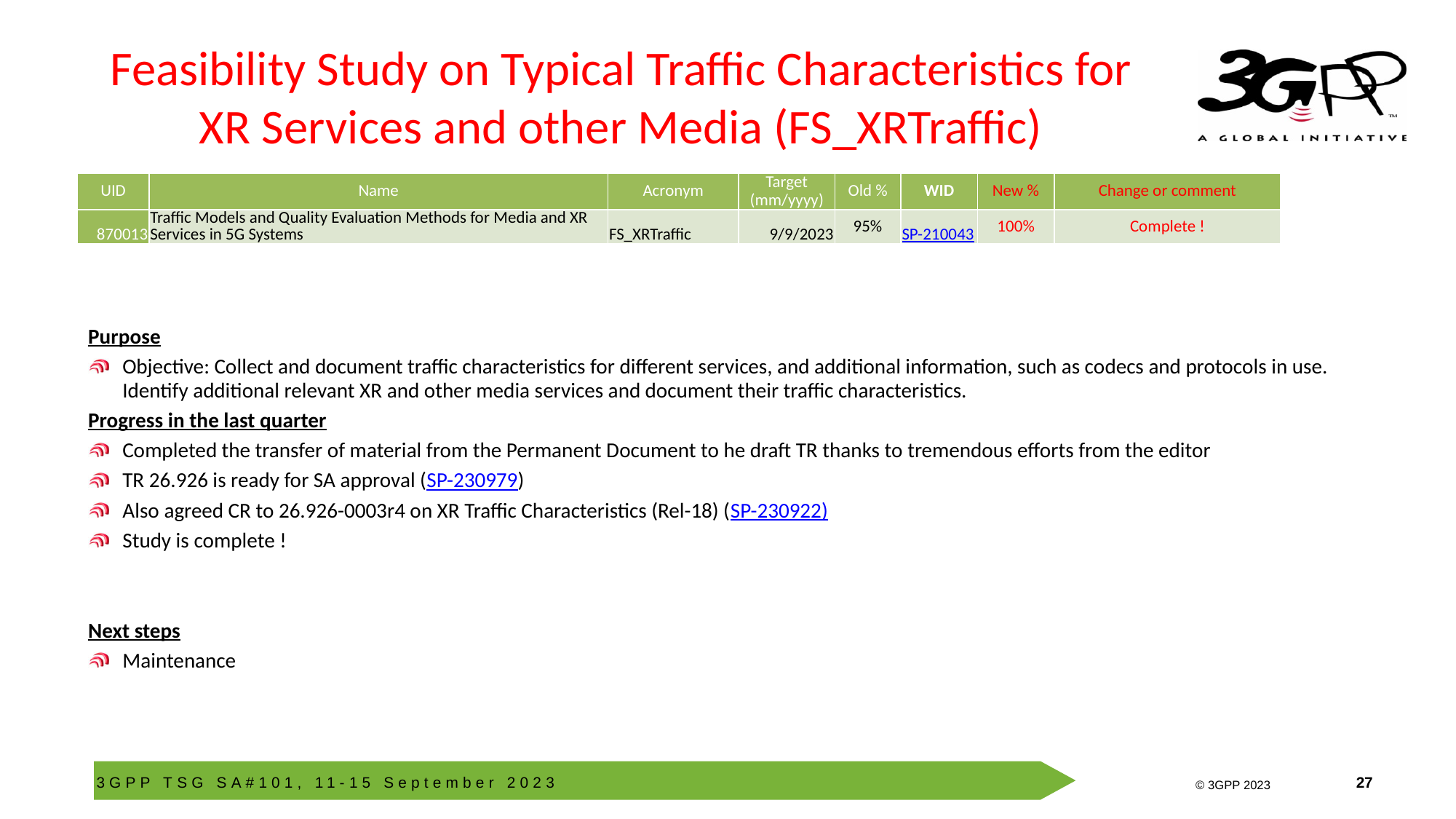

# Feasibility Study on Typical Traffic Characteristics for XR Services and other Media (FS_XRTraffic)
| UID | Name | Acronym | Target (mm/yyyy) | Old % | WID | New % | Change or comment |
| --- | --- | --- | --- | --- | --- | --- | --- |
| 870013 | Traffic Models and Quality Evaluation Methods for Media and XR Services in 5G Systems | FS\_XRTraffic | 9/9/2023 | 95% | SP-210043 | 100% | Complete ! |
Purpose
Objective: Collect and document traffic characteristics for different services, and additional information, such as codecs and protocols in use. Identify additional relevant XR and other media services and document their traffic characteristics.
Progress in the last quarter
Completed the transfer of material from the Permanent Document to he draft TR thanks to tremendous efforts from the editor
TR 26.926 is ready for SA approval (SP-230979)
Also agreed CR to 26.926-0003r4 on XR Traffic Characteristics (Rel-18) (SP-230922)
Study is complete !

Next steps
Maintenance